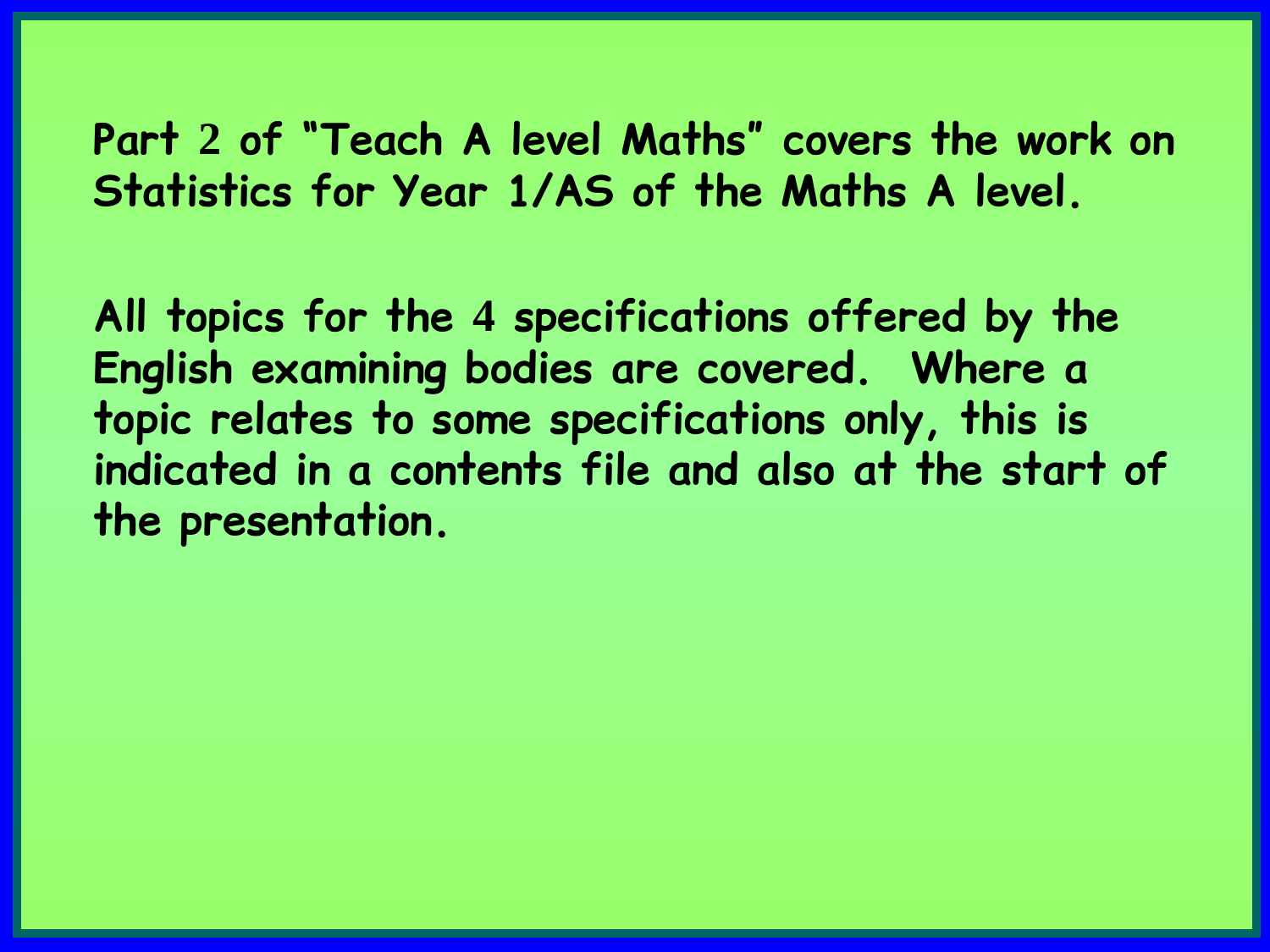

Part 2 of “Teach A level Maths” covers the work on Statistics for Year 1/AS of the Maths A level.
All topics for the 4 specifications offered by the English examining bodies are covered.  Where a topic relates to some specifications only, this is indicated in a contents file and also at the start of the presentation.